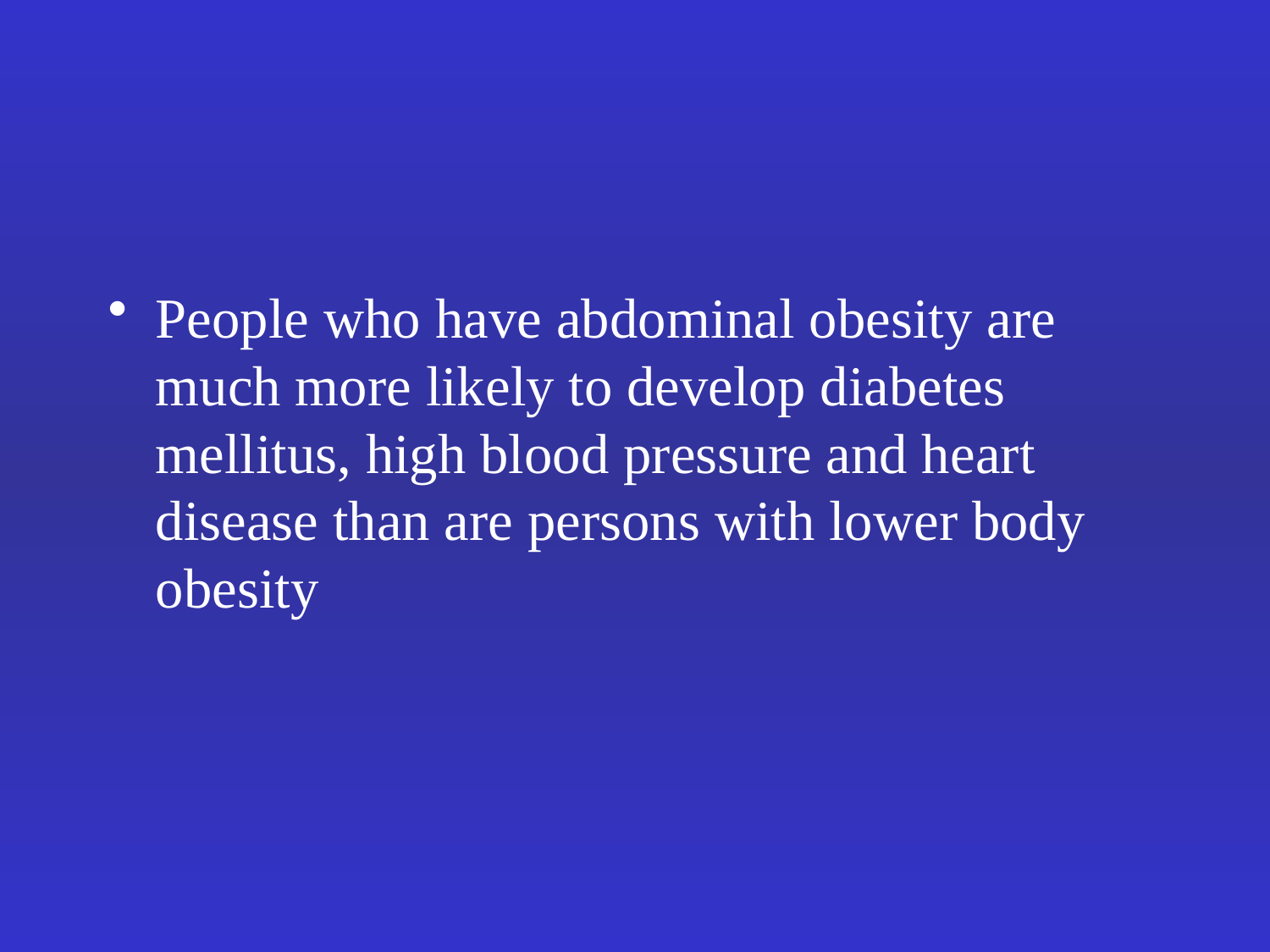

#
People who have abdominal obesity are much more likely to develop diabetes mellitus, high blood pressure and heart disease than are persons with lower body obesity